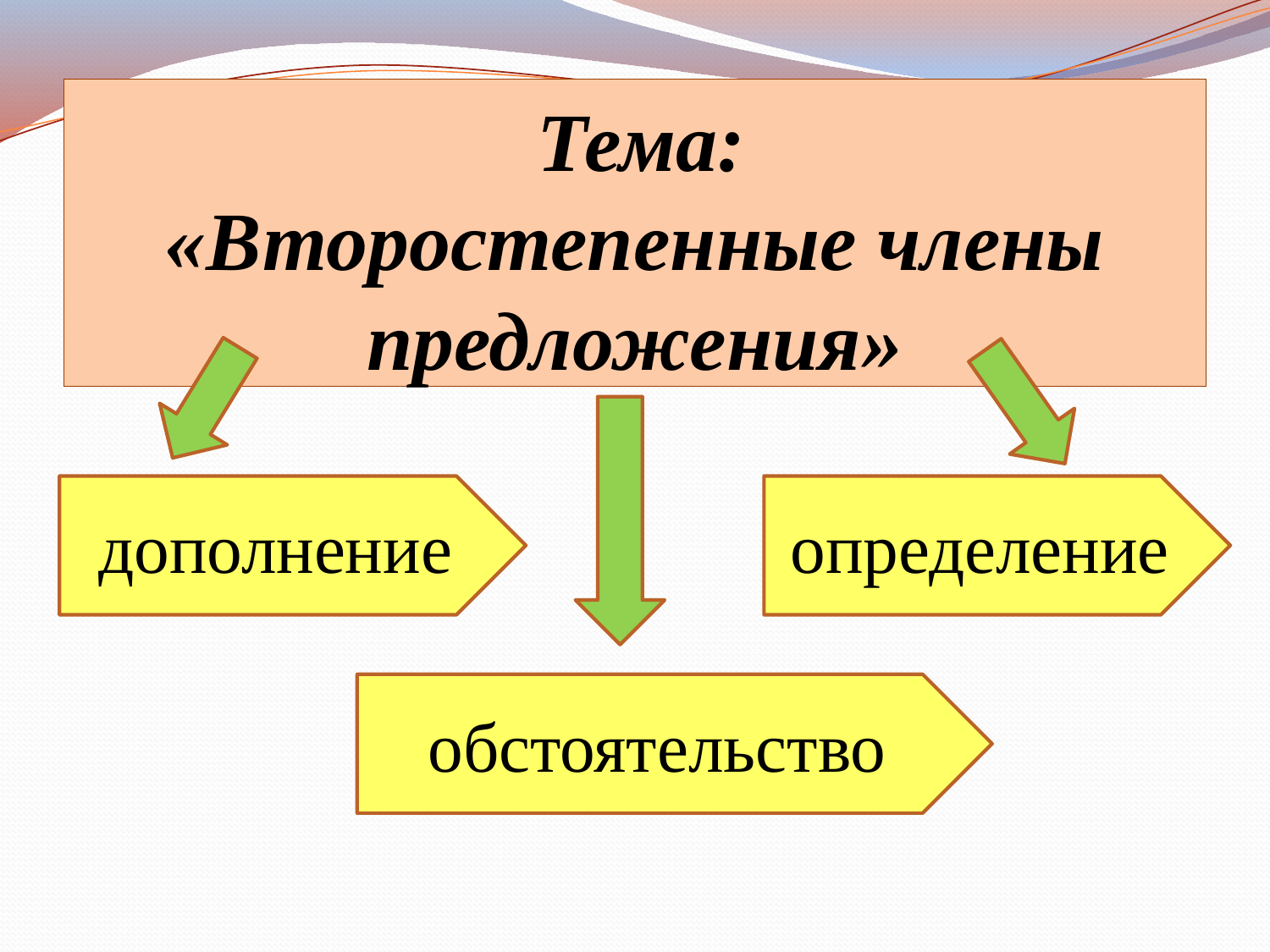

# Тема: «Второстепенные члены предложения»

дополнение

определение
обстоятельство